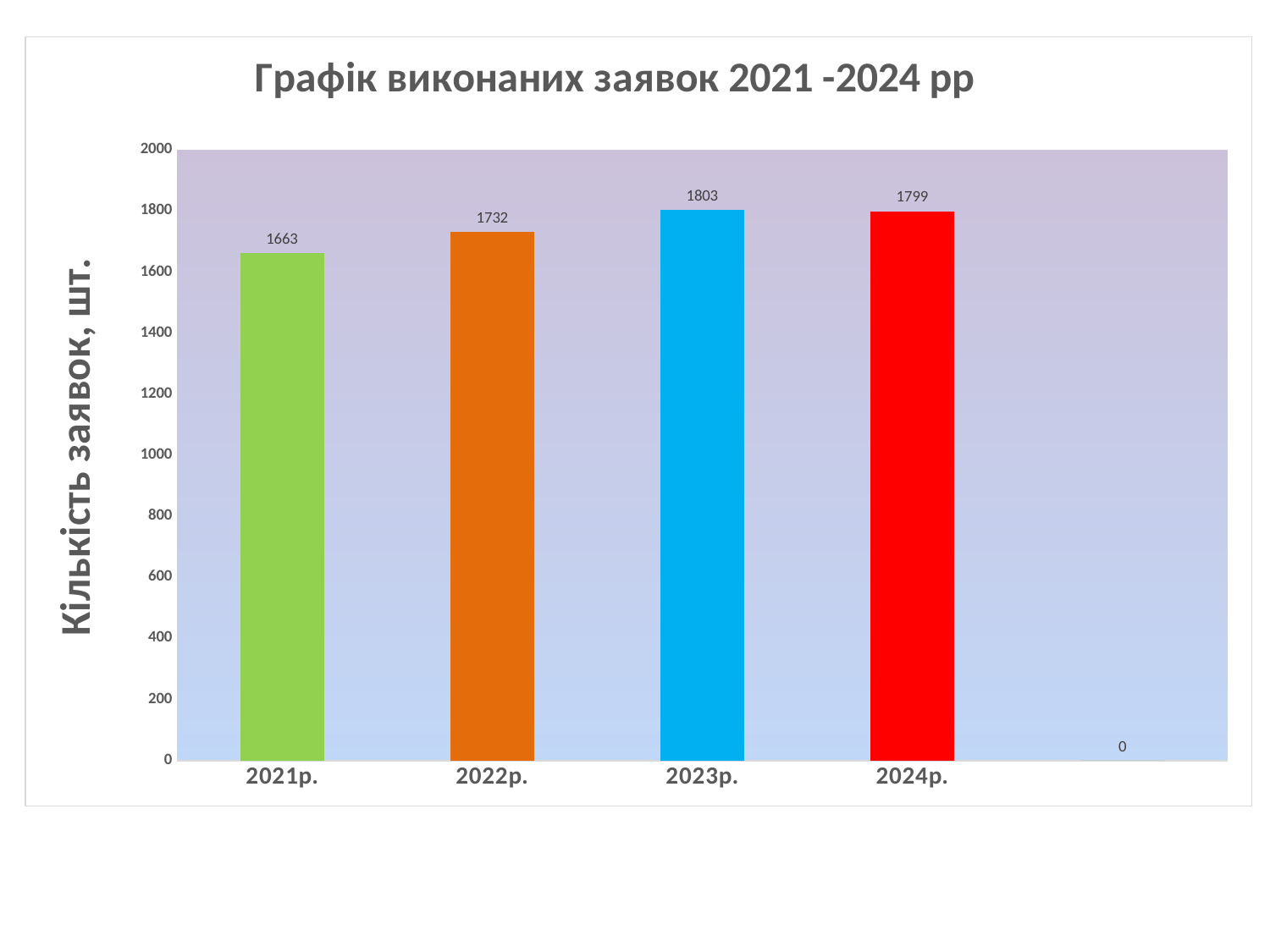

### Chart: Графік виконаних заявок 2021 -2024 рр

| Category | Ряд 1 |
|---|---|
| 2021р. | 1663.0 |
| 2022р. | 1732.0 |
| 2023р. | 1803.0 |
| 2024р. | 1799.0 |
#